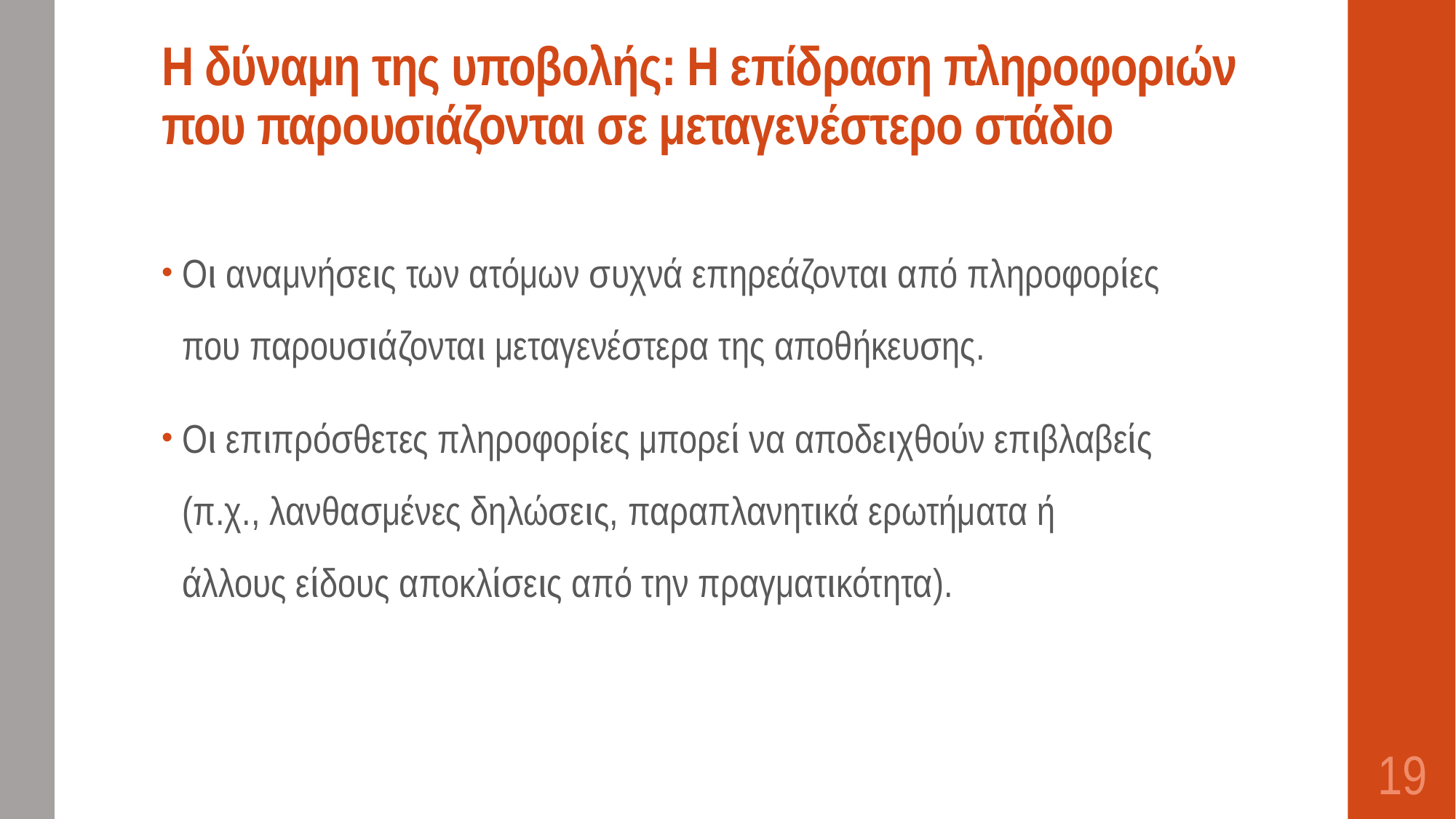

# Η δύναμη της υποβολής: Η επίδραση πληροφοριών που παρουσιάζονται σε μεταγενέστερο στάδιο
Οι αναμνήσεις των ατόμων συχνά επηρεάζονται από πληροφορίες που παρουσιάζονται μεταγενέστερα της αποθήκευσης.
Οι επιπρόσθετες πληροφορίες μπορεί να αποδειχθούν επιβλαβείς (π.χ., λανθασμένες δηλώσεις, παραπλανητικά ερωτήματα ή άλλους είδους αποκλίσεις από την πραγματικότητα).
19